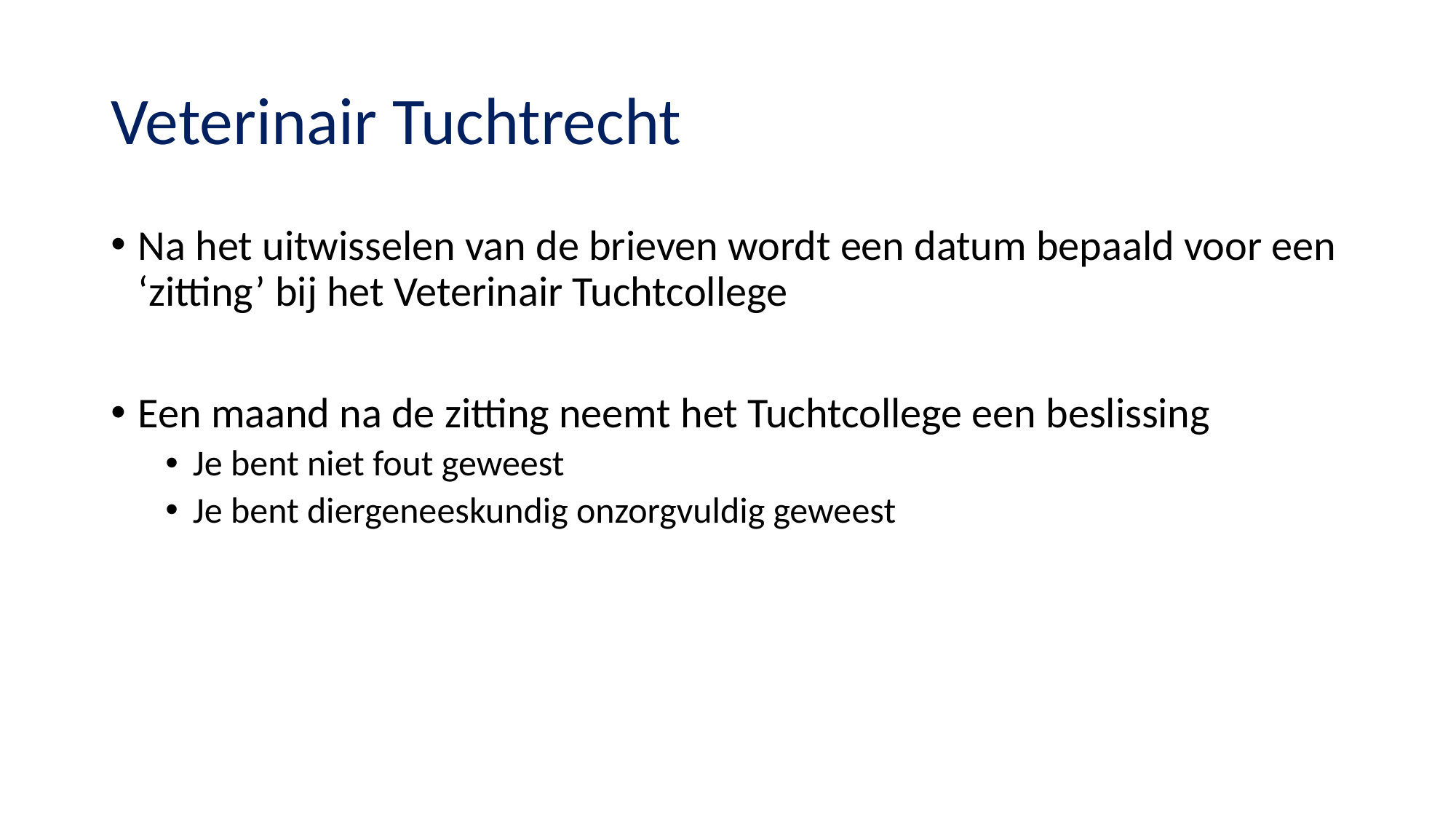

# Veterinair Tuchtrecht
Na het uitwisselen van de brieven wordt een datum bepaald voor een ‘zitting’ bij het Veterinair Tuchtcollege

Een maand na de zitting neemt het Tuchtcollege een beslissing
Je bent niet fout geweest
Je bent diergeneeskundig onzorgvuldig geweest